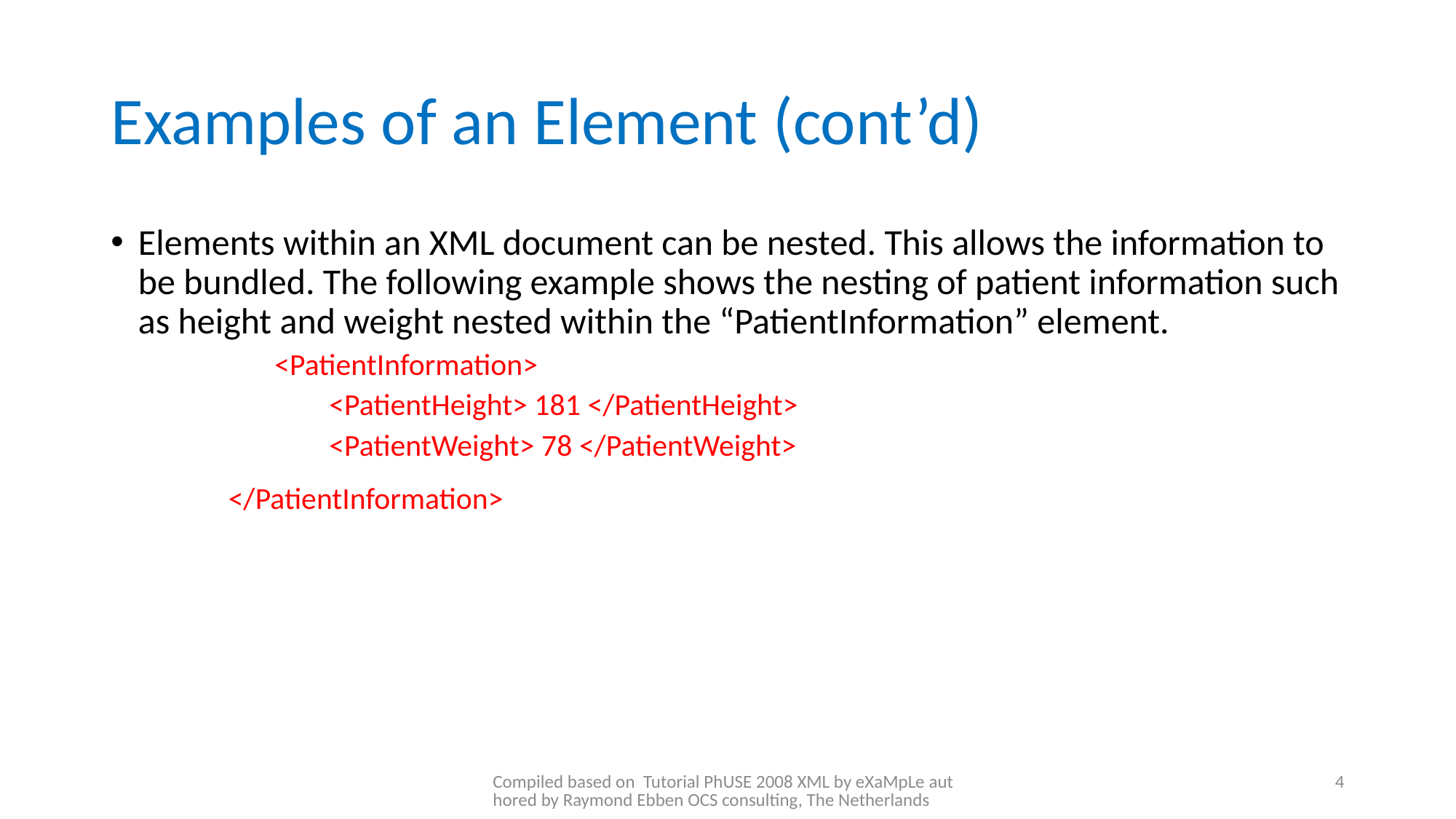

# Examples of an Element (cont’d)
Elements within an XML document can be nested. This allows the information to be bundled. The following example shows the nesting of patient information such as height and weight nested within the “PatientInformation” element.
	<PatientInformation>
	<PatientHeight> 181 </PatientHeight>
	<PatientWeight> 78 </PatientWeight>
     	 </PatientInformation>

Compiled based on  Tutorial PhUSE 2008 XML by eXaMpLe authored by Raymond Ebben OCS consulting, The Netherlands
4